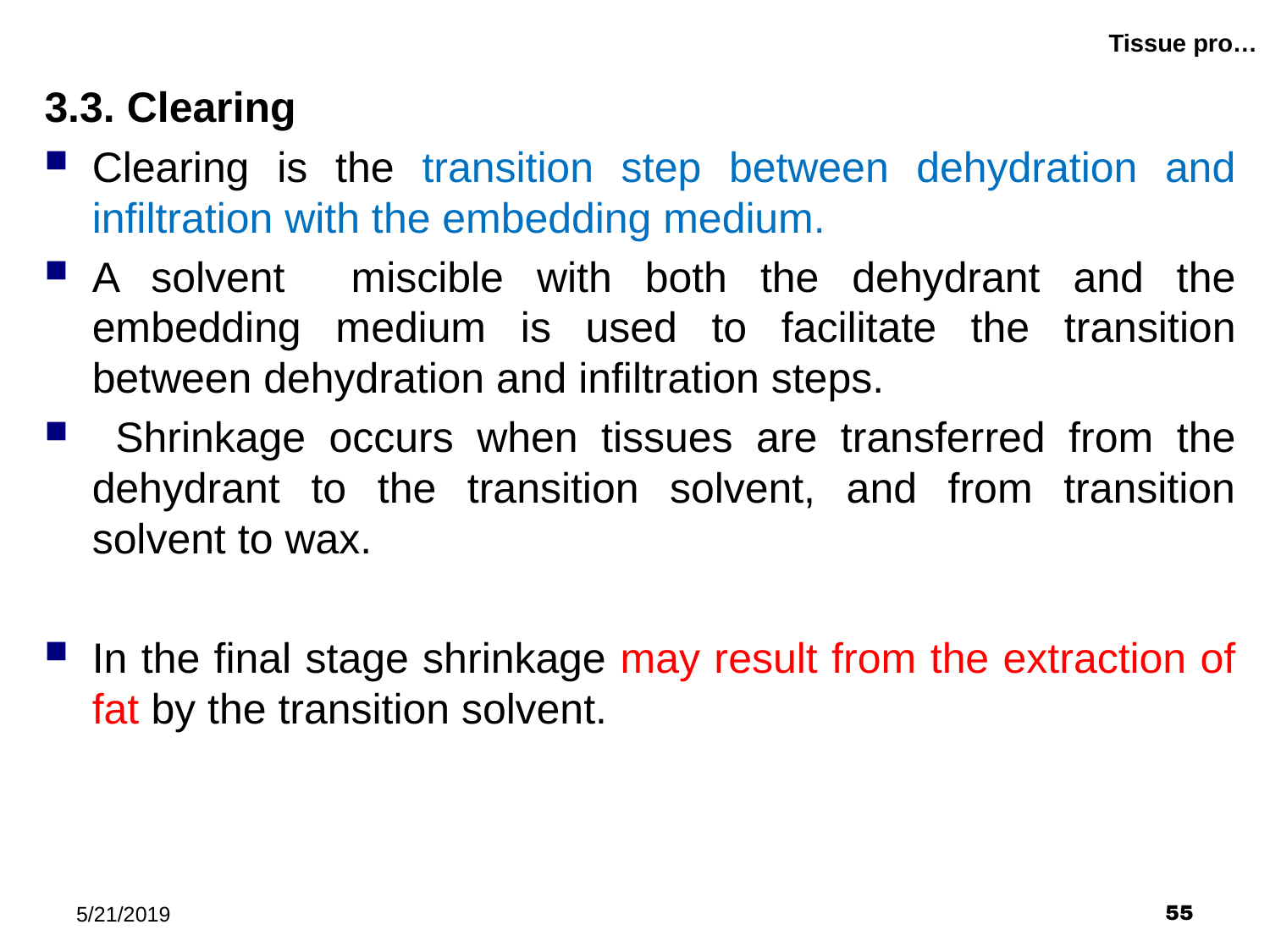

# Tissue pro…
3.3. Clearing
Clearing is the transition step between dehydration and infiltration with the embedding medium.
A solvent  miscible with both the dehydrant and the embedding medium is used to facilitate the transition between dehydration and infiltration steps.
 Shrinkage occurs when tissues are transferred from the dehydrant to the transition solvent, and from transition solvent to wax.

In the final stage shrinkage may result from the extraction of fat by the transition solvent.
5/21/2019
55